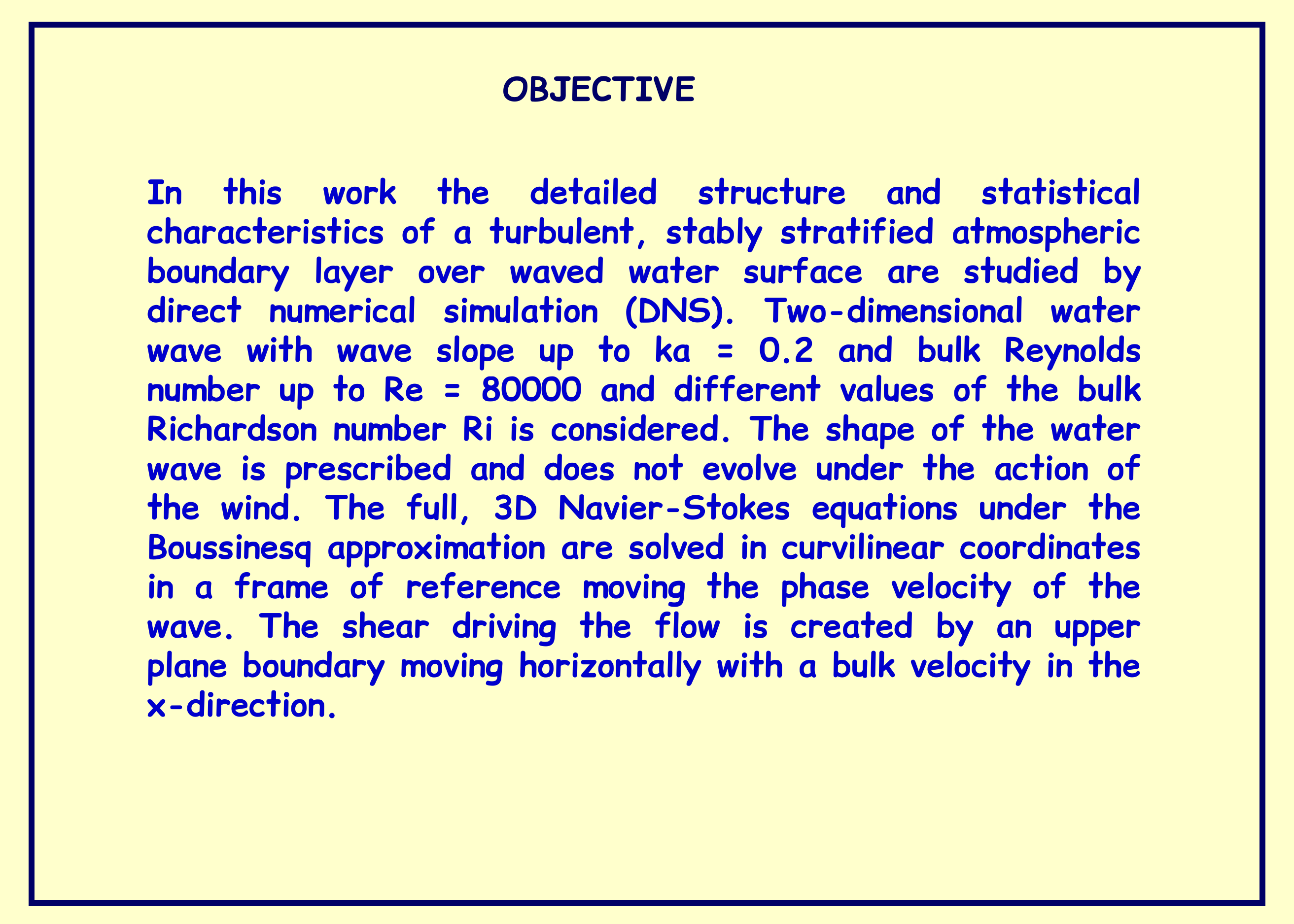

OBJECTIVE
In this work the detailed structure and statistical characteristics of a turbulent, stably stratified atmospheric boundary layer over waved water surface are studied by direct numerical simulation (DNS). Two-dimensional water wave with wave slope up to ka = 0.2 and bulk Reynolds number up to Re = 80000 and different values of the bulk Richardson number Ri is considered. The shape of the water wave is prescribed and does not evolve under the action of the wind. The full, 3D Navier-Stokes equations under the Boussinesq approximation are solved in curvilinear coordinates in a frame of reference moving the phase velocity of the wave. The shear driving the flow is created by an upper plane boundary moving horizontally with a bulk velocity in the x-direction.